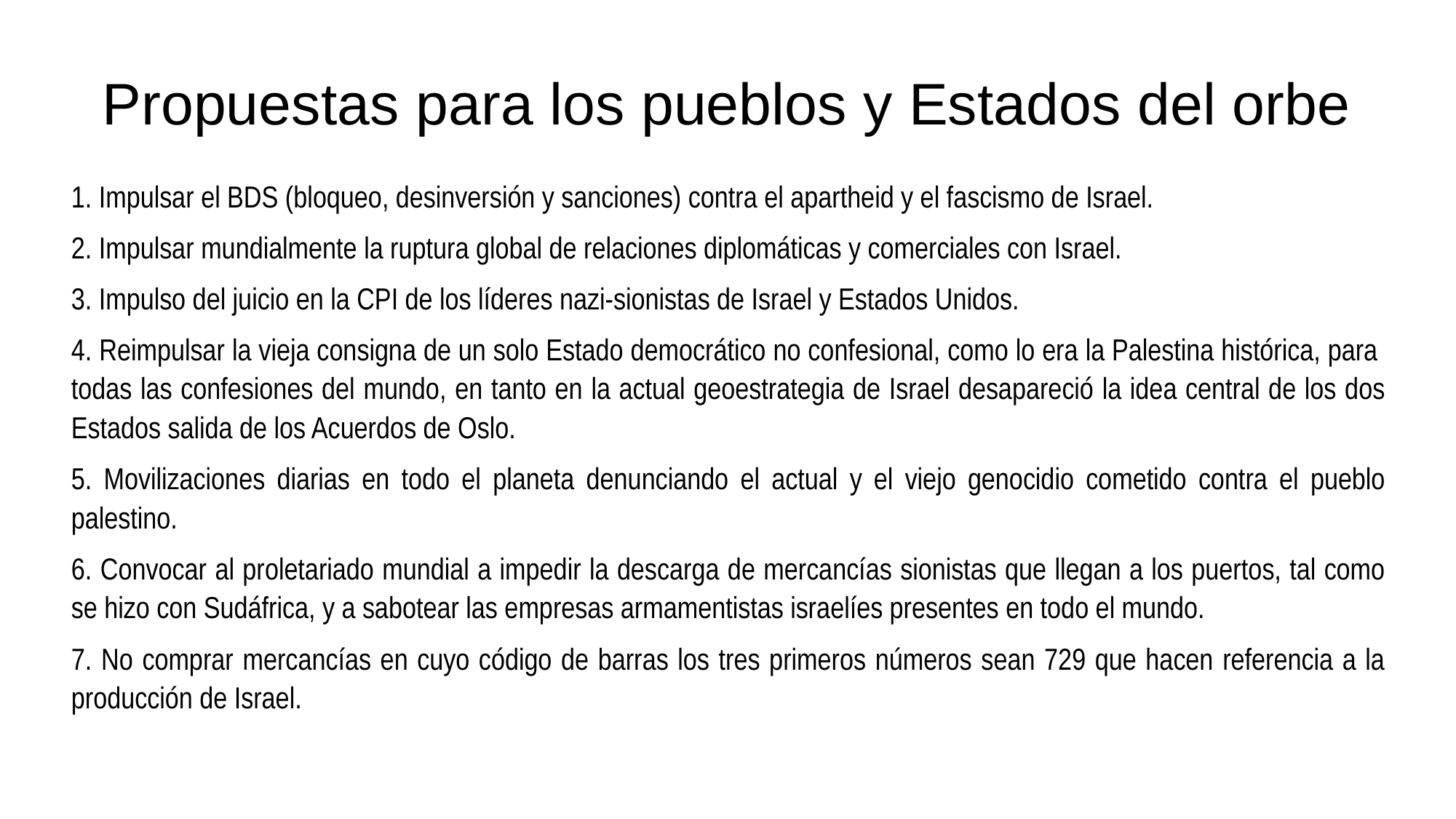

# Propuestas para los pueblos y Estados del orbe
1. Impulsar el BDS (bloqueo, desinversión y sanciones) contra el apartheid y el fascismo de Israel.
2. Impulsar mundialmente la ruptura global de relaciones diplomáticas y comerciales con Israel.
3. Impulso del juicio en la CPI de los líderes nazi-sionistas de Israel y Estados Unidos.
4. Reimpulsar la vieja consigna de un solo Estado democrático no confesional, como lo era la Palestina histórica, para  todas las confesiones del mundo, en tanto en la actual geoestrategia de Israel desapareció la idea central de los dos Estados salida de los Acuerdos de Oslo.
5. Movilizaciones diarias en todo el planeta denunciando el actual y el viejo genocidio cometido contra el pueblo palestino.
6. Convocar al proletariado mundial a impedir la descarga de mercancías sionistas que llegan a los puertos, tal como se hizo con Sudáfrica, y a sabotear las empresas armamentistas israelíes presentes en todo el mundo.
7. No comprar mercancías en cuyo código de barras los tres primeros números sean 729 que hacen referencia a la producción de Israel.